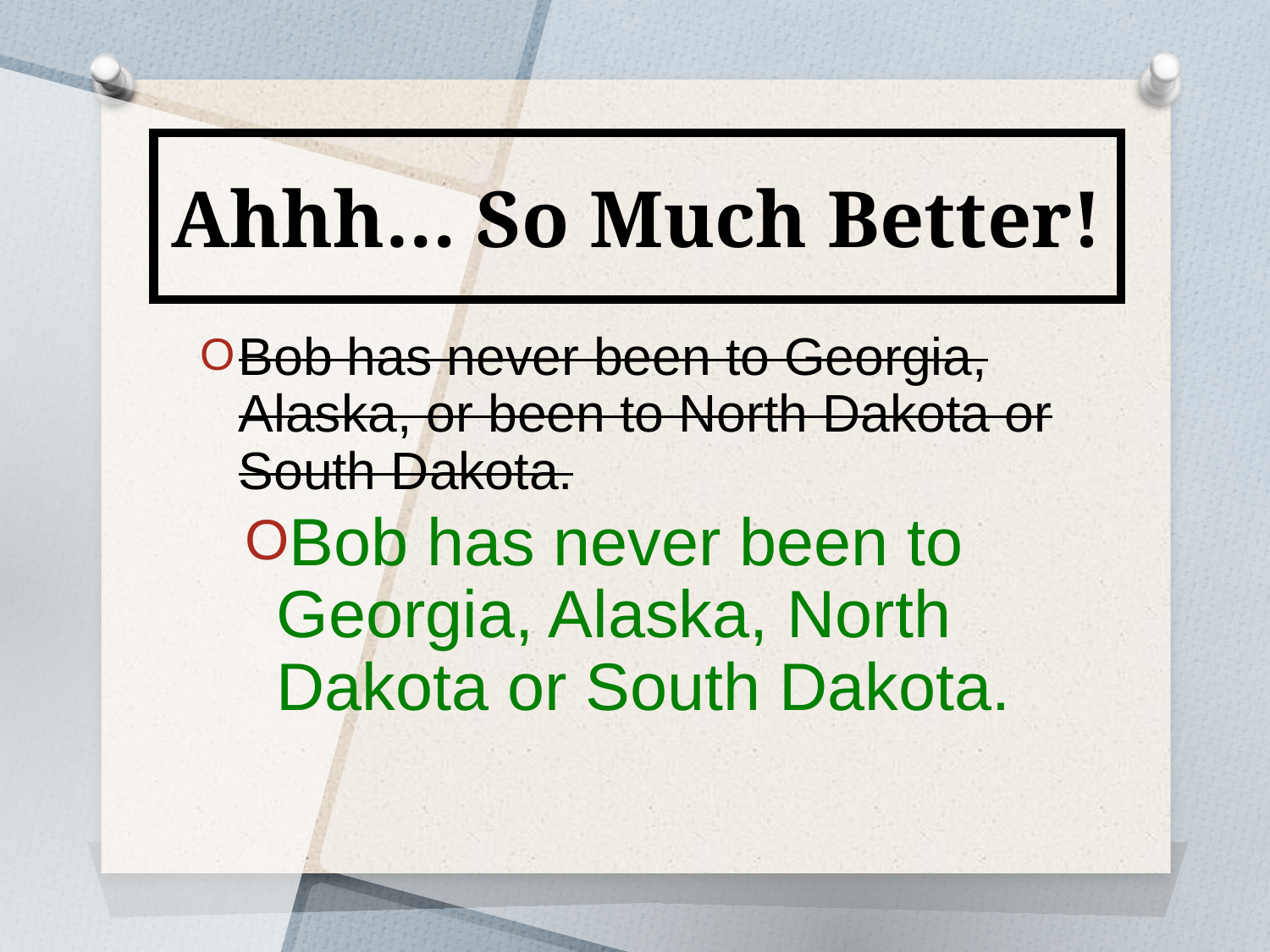

Ahhh… So Much Better!
Bob has never been to Georgia, Alaska, or been to North Dakota or South Dakota.
Bob has never been to Georgia, Alaska, North Dakota or South Dakota.